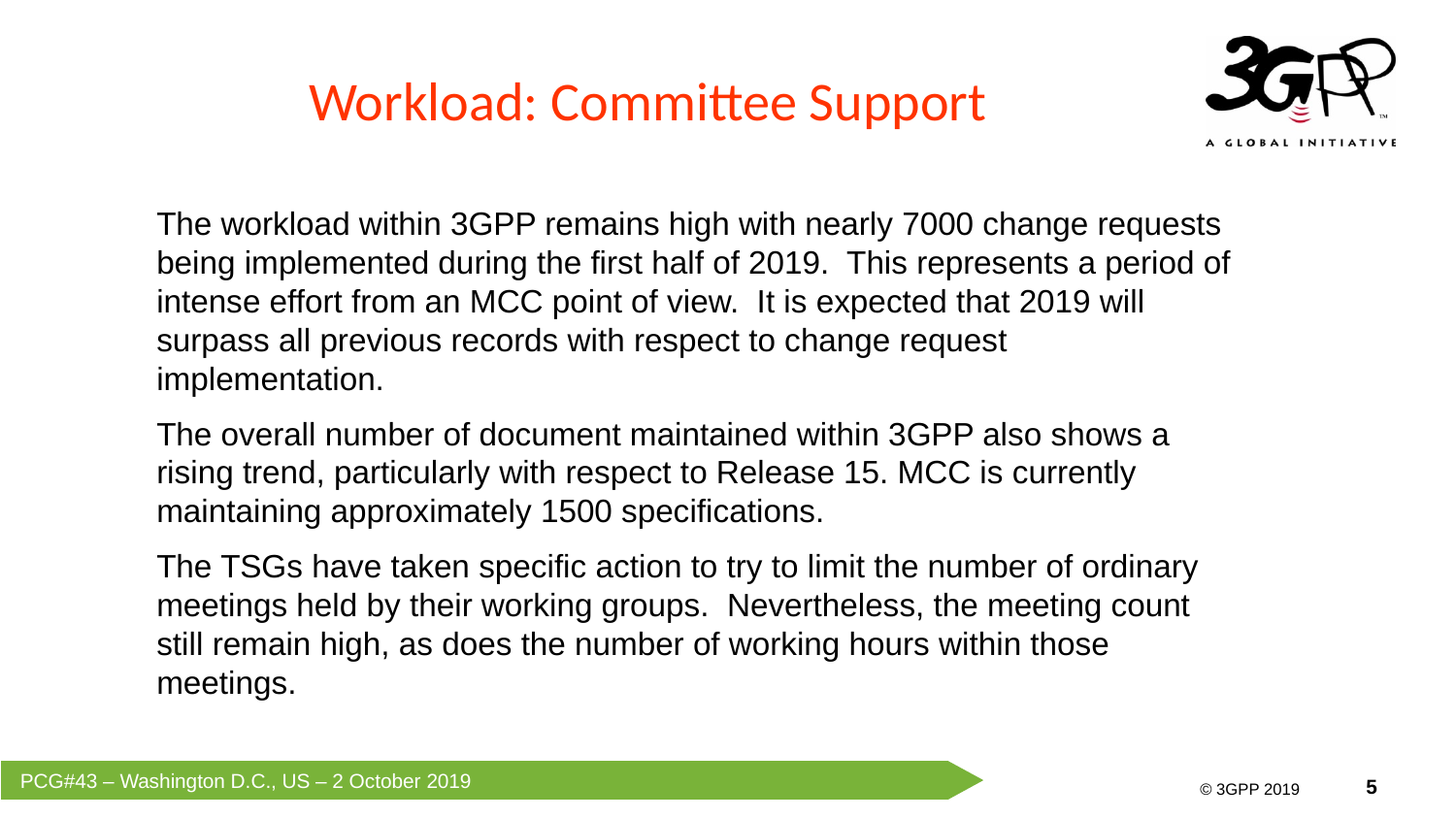

# Workload: Committee Support
The workload within 3GPP remains high with nearly 7000 change requests being implemented during the first half of 2019.  This represents a period of intense effort from an MCC point of view.  It is expected that 2019 will surpass all previous records with respect to change request implementation.
The overall number of document maintained within 3GPP also shows a rising trend, particularly with respect to Release 15. MCC is currently maintaining approximately 1500 specifications.
The TSGs have taken specific action to try to limit the number of ordinary meetings held by their working groups.  Nevertheless, the meeting count still remain high, as does the number of working hours within those meetings.